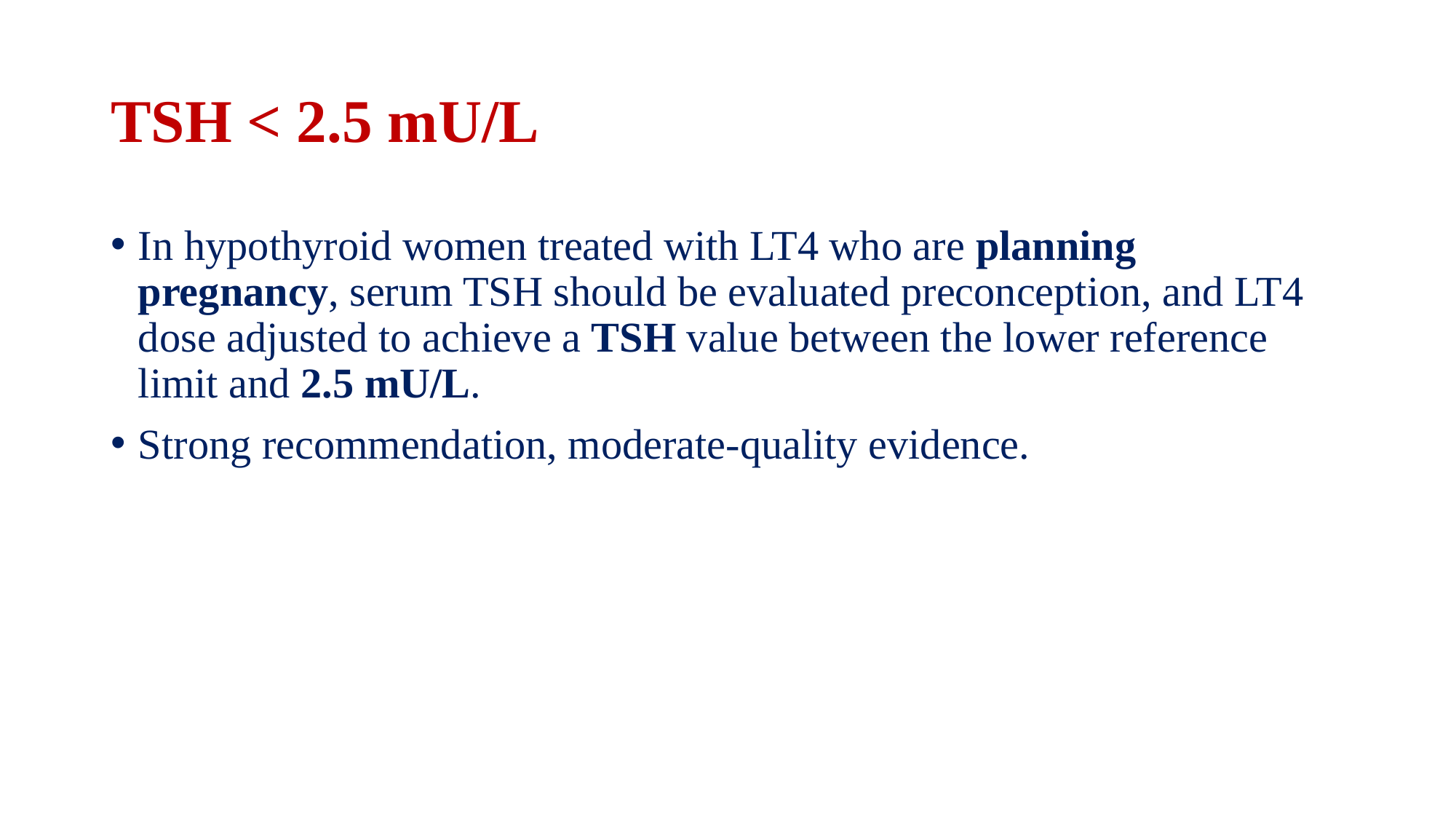

# TSH < 2.5 mU/L
In hypothyroid women treated with LT4 who are planning pregnancy, serum TSH should be evaluated preconception, and LT4 dose adjusted to achieve a TSH value between the lower reference limit and 2.5 mU/L.
Strong recommendation, moderate-quality evidence.